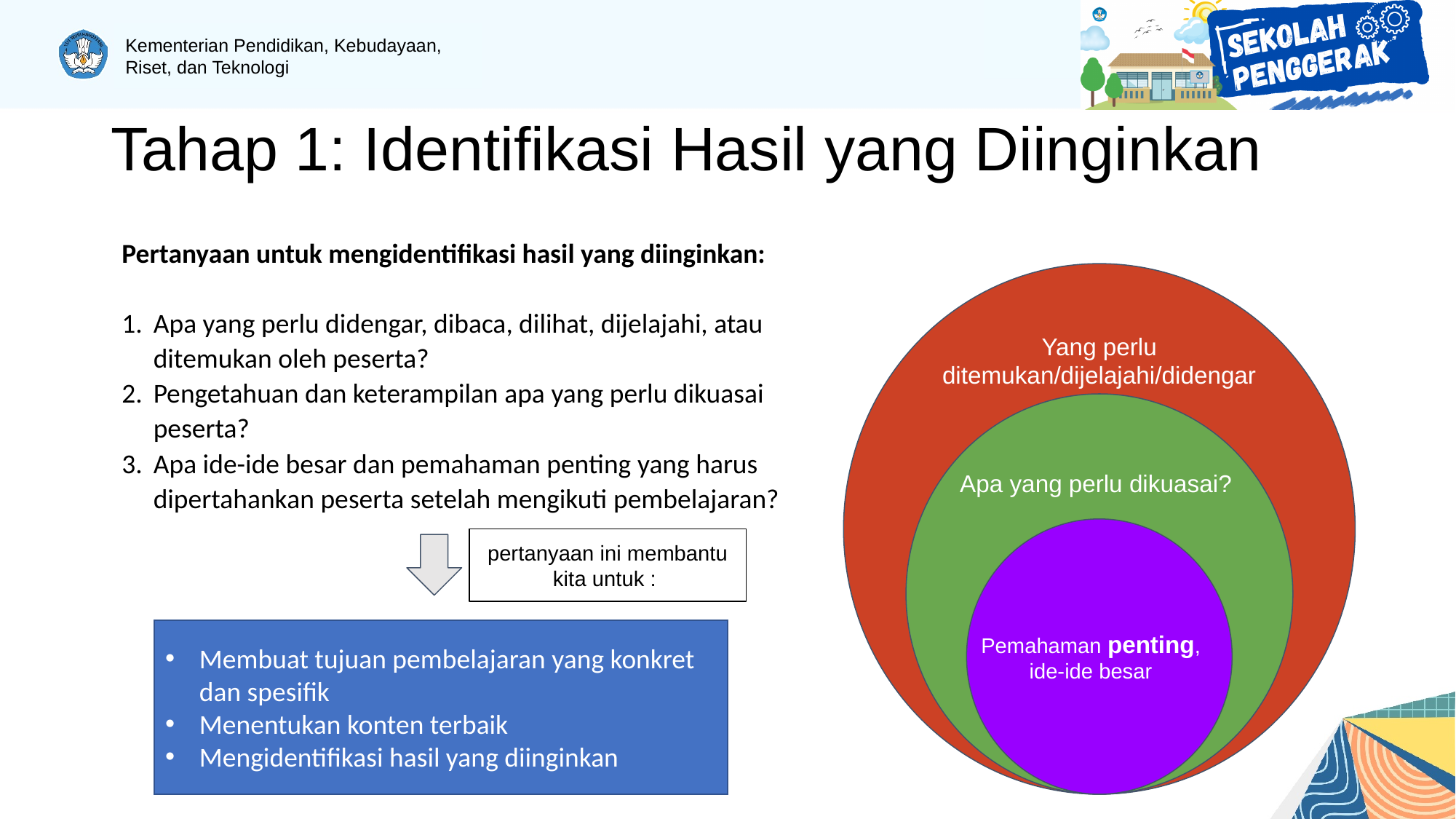

# Tahap 1: Identifikasi Hasil yang Diinginkan
Pertanyaan untuk mengidentifikasi hasil yang diinginkan:

Apa yang perlu didengar, dibaca, dilihat, dijelajahi, atau ditemukan oleh peserta?
Pengetahuan dan keterampilan apa yang perlu dikuasai peserta?
Apa ide-ide besar dan pemahaman penting yang harus dipertahankan peserta setelah mengikuti pembelajaran?

Yang perlu ditemukan/dijelajahi/didengar

Apa yang perlu dikuasai?

Pemahaman penting, ide-ide besar
pertanyaan ini membantu kita untuk :

Membuat tujuan pembelajaran yang konkret dan spesifik
Menentukan konten terbaik
Mengidentifikasi hasil yang diinginkan